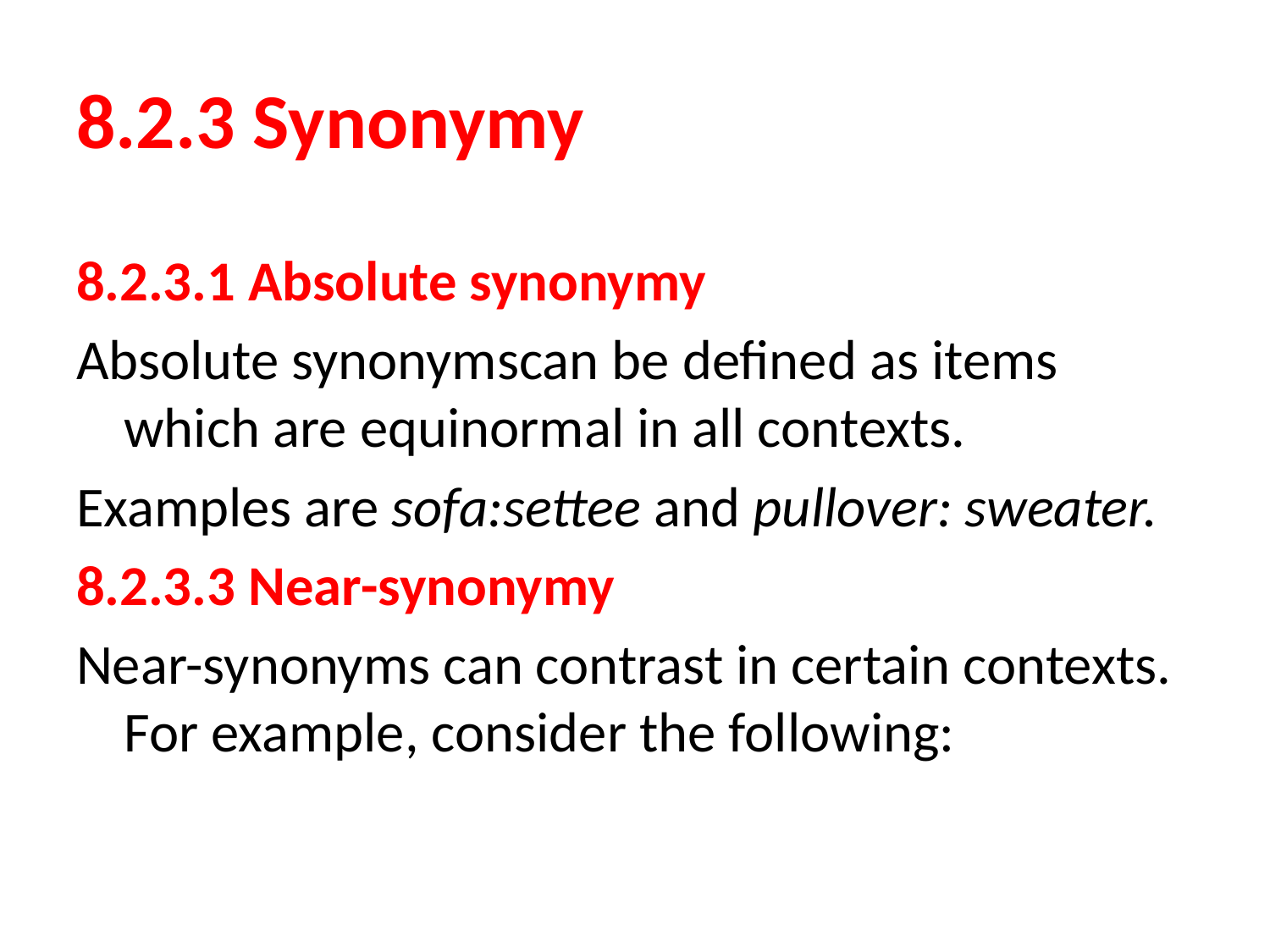

# 8.2.3 Synonymy

8.2.3.1 Absolute synonymy
Absolute synonymscan be defined as items which are equinormal in all contexts.
Examples are sofa:settee and pullover: sweater.
8.2.3.3 Near-synonymy
Near-synonyms can contrast in certain contexts. For example, consider the following: